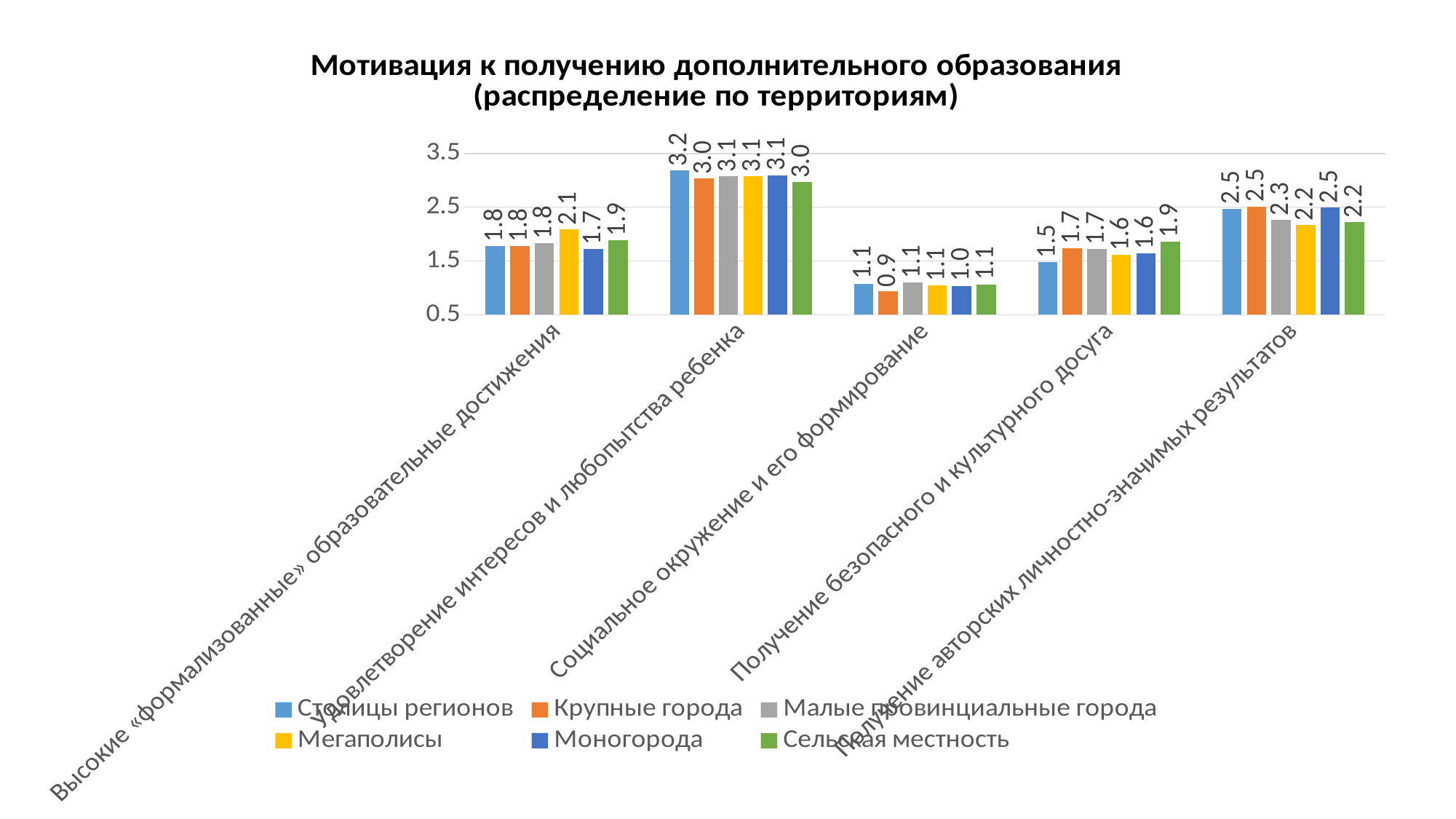

### Chart: Мотивация к получению дополнительного образования
(распределение по территориям)

| Category | Столицы регионов | Крупные города | Малые провинциальные города | Мегаполисы | Моногорода | Сельская местность |
|---|---|---|---|---|---|---|
| Высокие «формализованные» образовательные достижения | 1.78 | 1.78 | 1.835 | 2.085 | 1.73 | 1.885 |
| Удовлетворение интересов и любопытства ребенка | 3.18 | 3.03 | 3.075 | 3.08 | 3.095 | 2.965 |
| Социальное окружение и его формирование | 1.08 | 0.935 | 1.1 | 1.05 | 1.04 | 1.065 |
|  Получение безопасного и культурного досуга | 1.48 | 1.735 | 1.725 | 1.615 | 1.64 | 1.865 |
| Получение авторских личностно-значимых результатов | 2.475 | 2.515 | 2.265 | 2.165 | 2.495 | 2.22 |